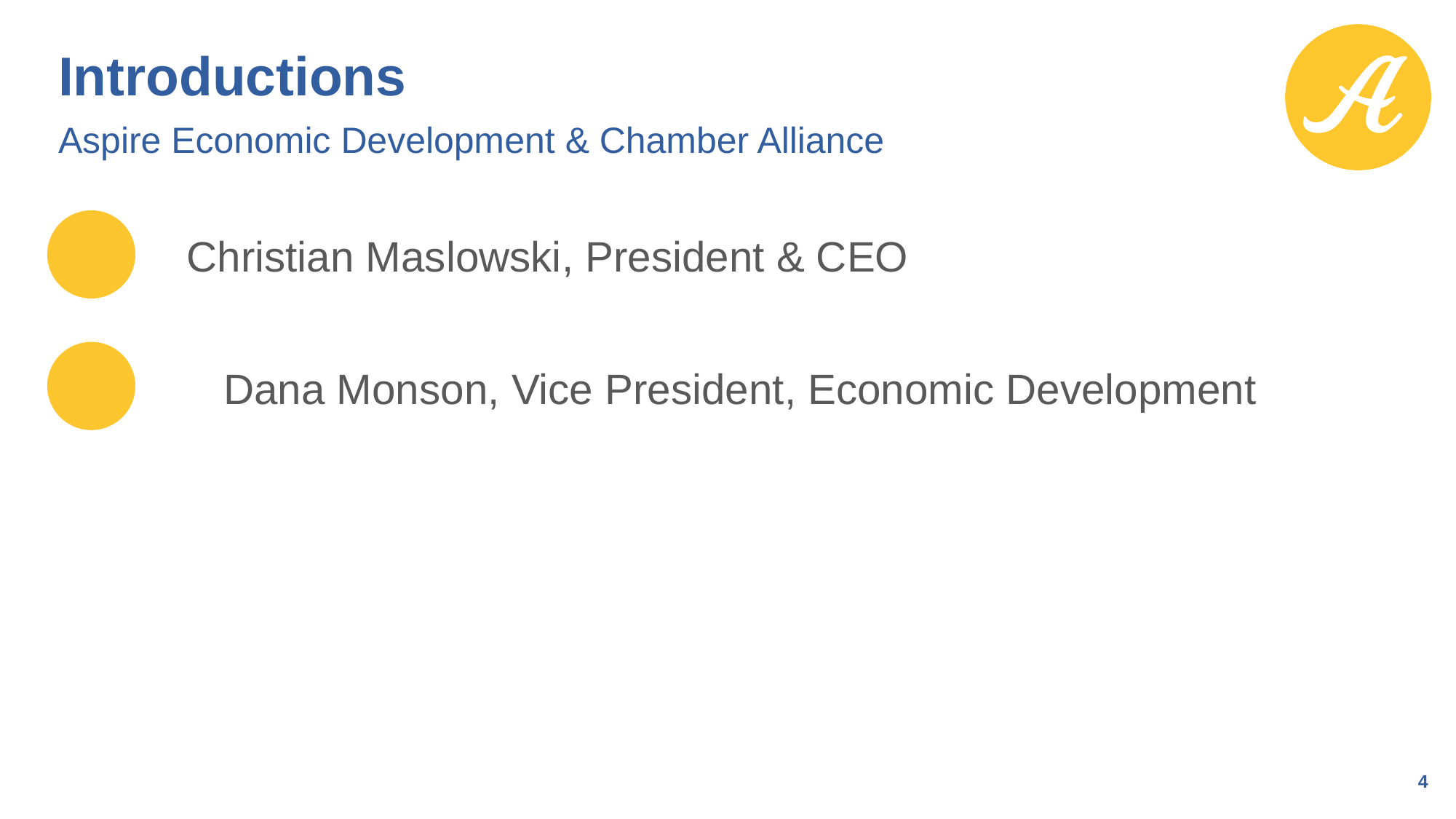

# Introductions
Aspire Economic Development & Chamber Alliance

Christian Maslowski, President & CEO

Dana Monson, Vice President, Economic Development
4